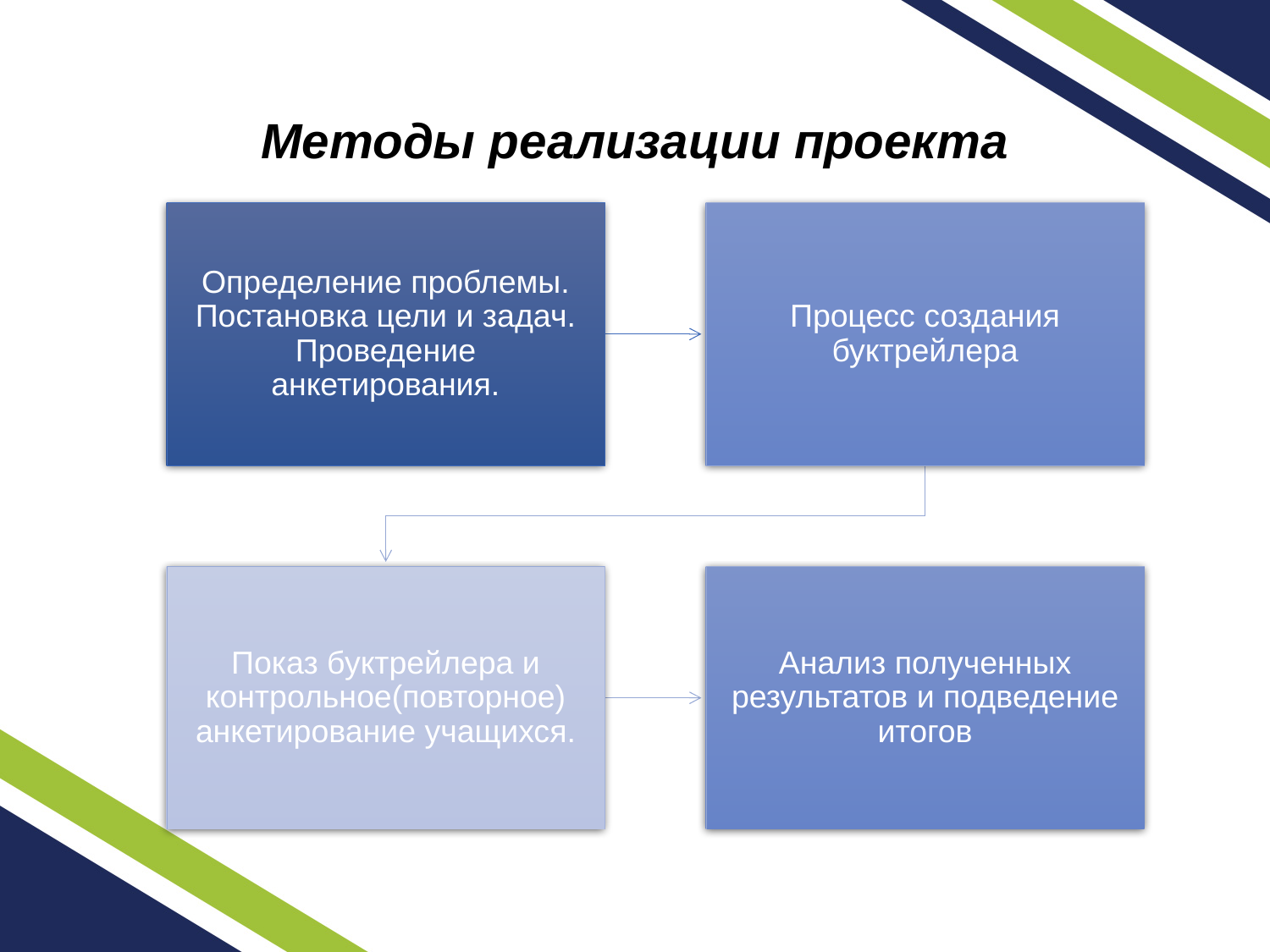

# Методы реализации проекта

Определение проблемы. Постановка цели и задач. Проведение анкетирования.

Процесс создания буктрейлера

Показ буктрейлера и контрольное(повторное) анкетирование учащихся.
Анализ полученных результатов и подведение итогов